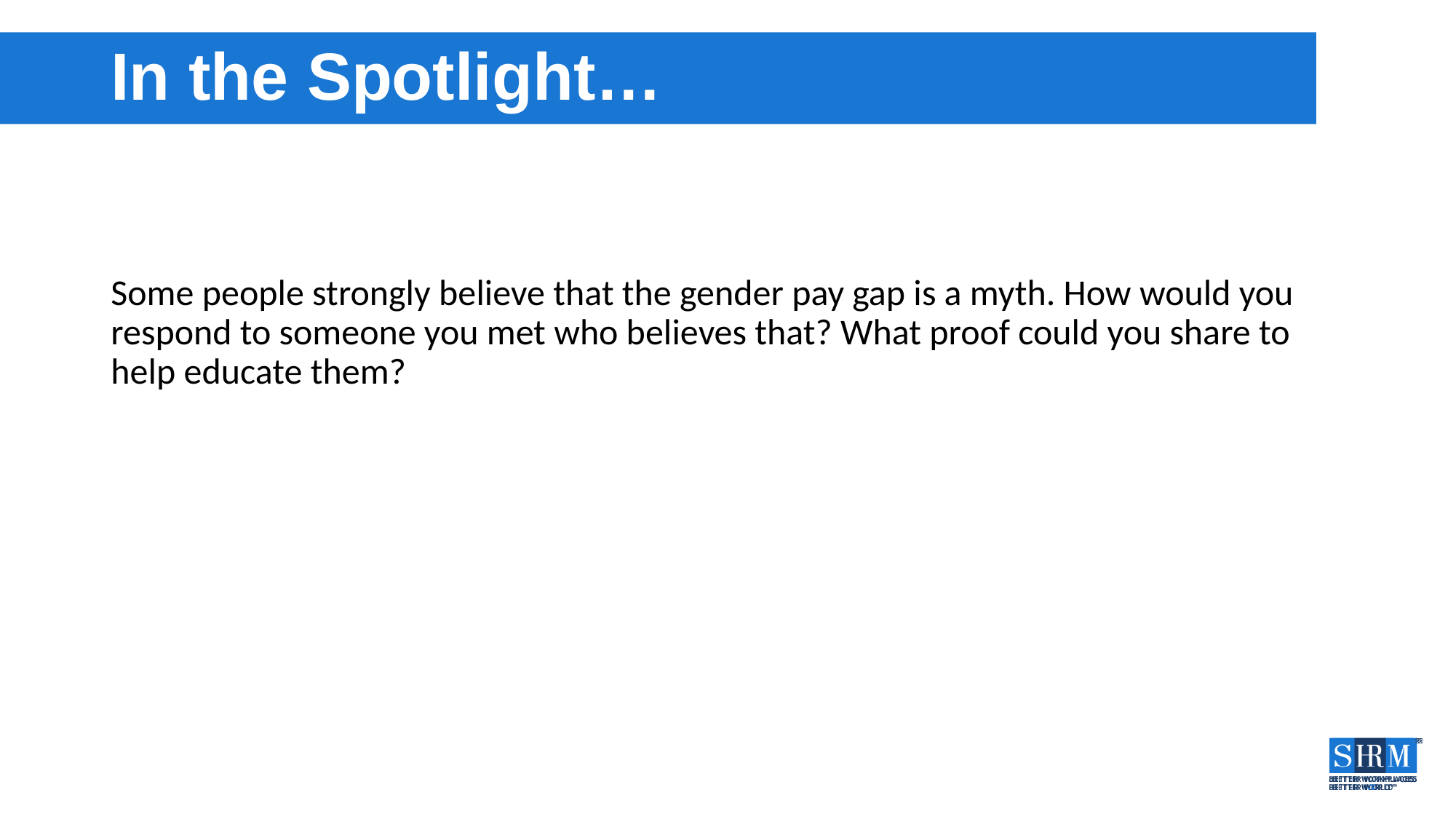

# In the Spotlight…
Some people strongly believe that the gender pay gap is a myth. How would you respond to someone you met who believes that? What proof could you share to help educate them?